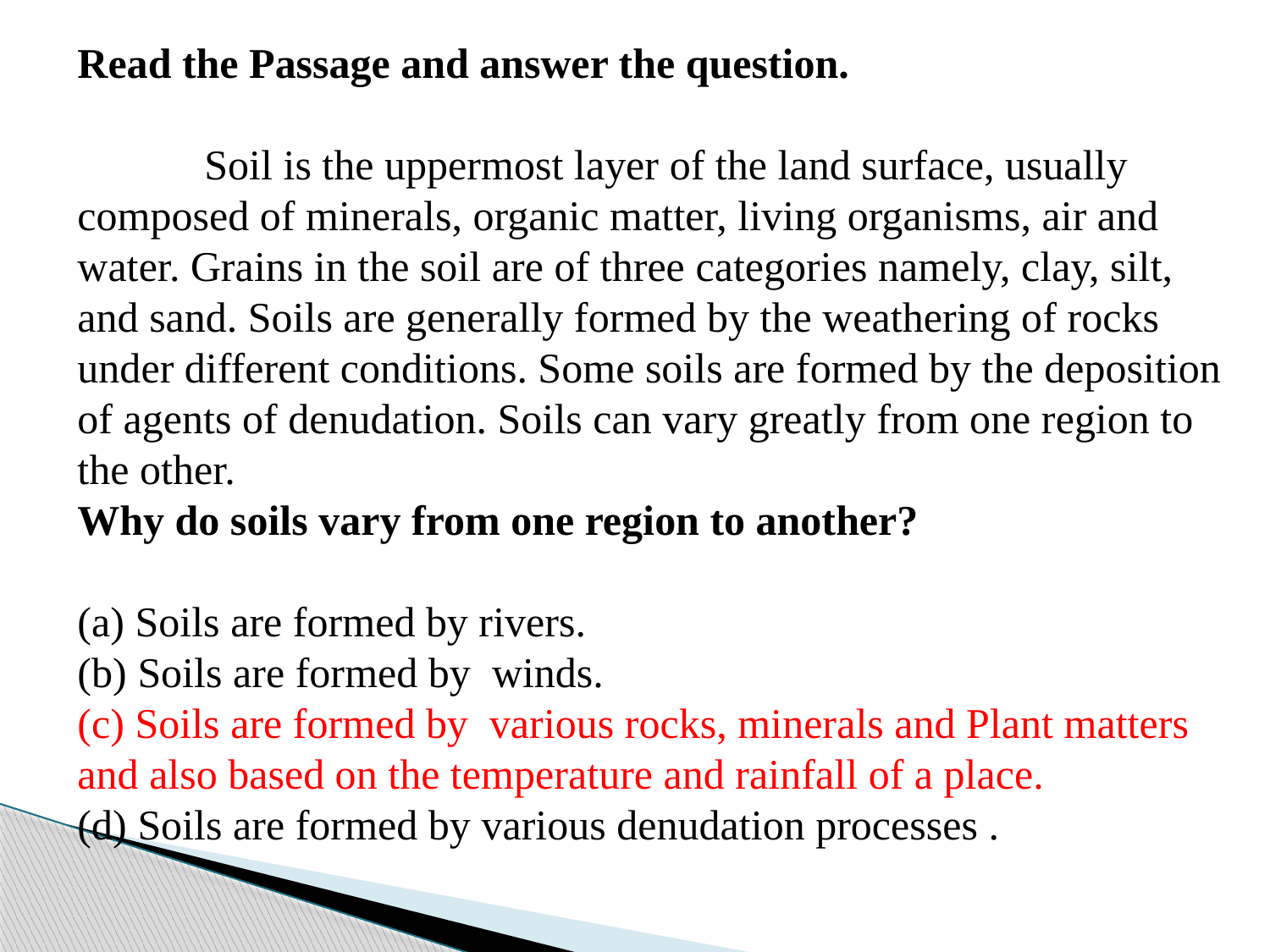

Read the Passage and answer the question.
	Soil is the uppermost layer of the land surface, usually composed of minerals, organic matter, living organisms, air and water. Grains in the soil are of three categories namely, clay, silt, and sand. Soils are generally formed by the weathering of rocks under different conditions. Some soils are formed by the deposition of agents of denudation. Soils can vary greatly from one region to the other.
Why do soils vary from one region to another?
(a) Soils are formed by rivers.
(b) Soils are formed by  winds.
(c) Soils are formed by  various rocks, minerals and Plant matters and also based on the temperature and rainfall of a place.
(d) Soils are formed by various denudation processes .